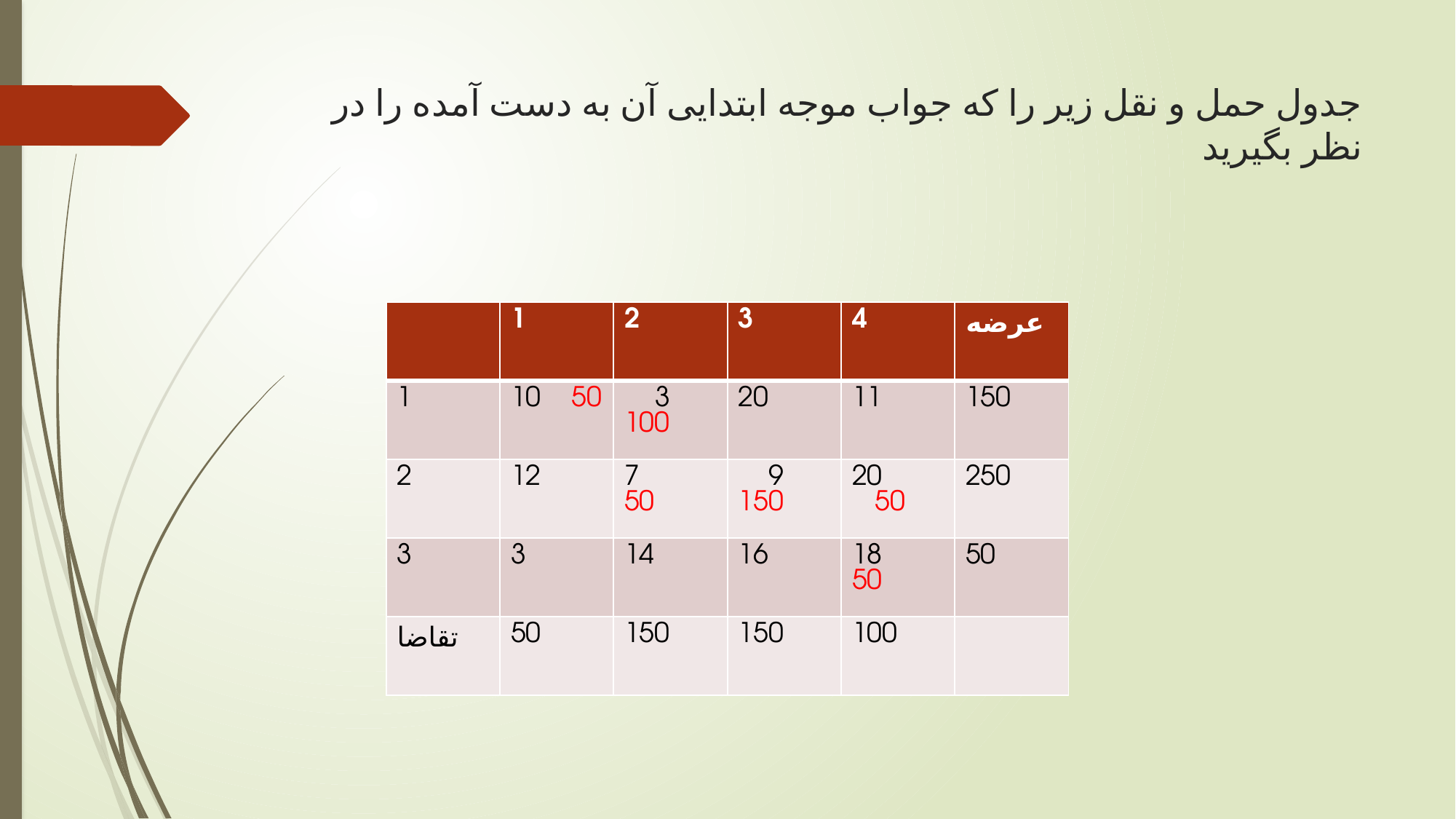

# جدول حمل و نقل زیر را که جواب موجه ابتدایی آن به دست آمده را در نظر بگیرید
|  | 1 | 2 | 3 | 4 | عرضه |
| --- | --- | --- | --- | --- | --- |
| 1 | 10 50 | 3 100 | 20 | 11 | 150 |
| 2 | 12 | 7 50 | 9 150 | 20 50 | 250 |
| 3 | 3 | 14 | 16 | 18 50 | 50 |
| تقاضا | 50 | 150 | 150 | 100 |  |